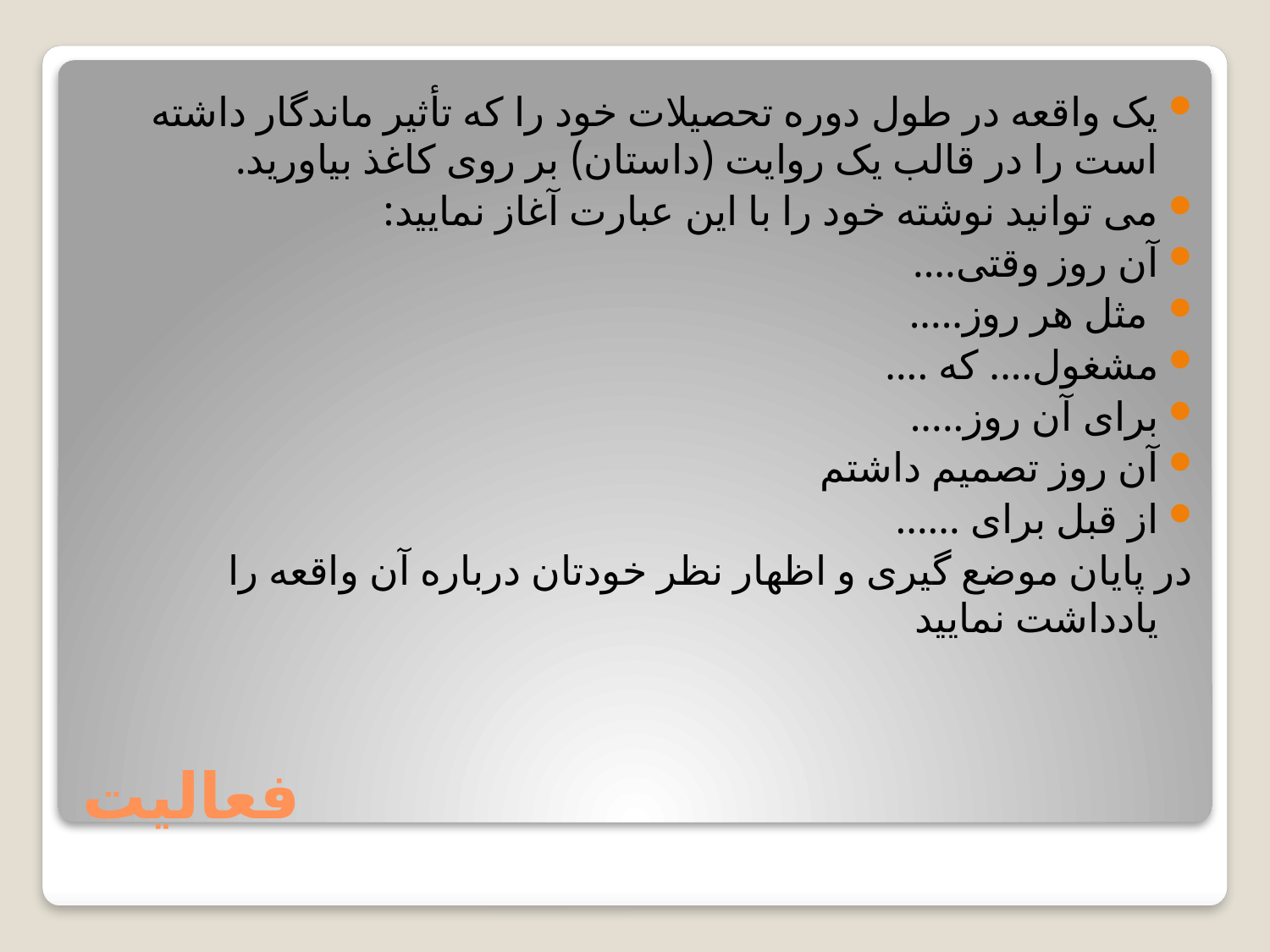

یک واقعه در طول دوره تحصیلات خود را که تأثیر ماندگار داشته است را در قالب یک روایت (داستان) بر روی کاغذ بیاورید.
می توانید نوشته خود را با این عبارت آغاز نمایید:
آن روز وقتی....
 مثل هر روز.....
مشغول.... که ....
برای آن روز.....
آن روز تصمیم داشتم
از قبل برای ......
در پایان موضع گیری و اظهار نظر خودتان درباره آن واقعه را یادداشت نمایید
# فعالیت